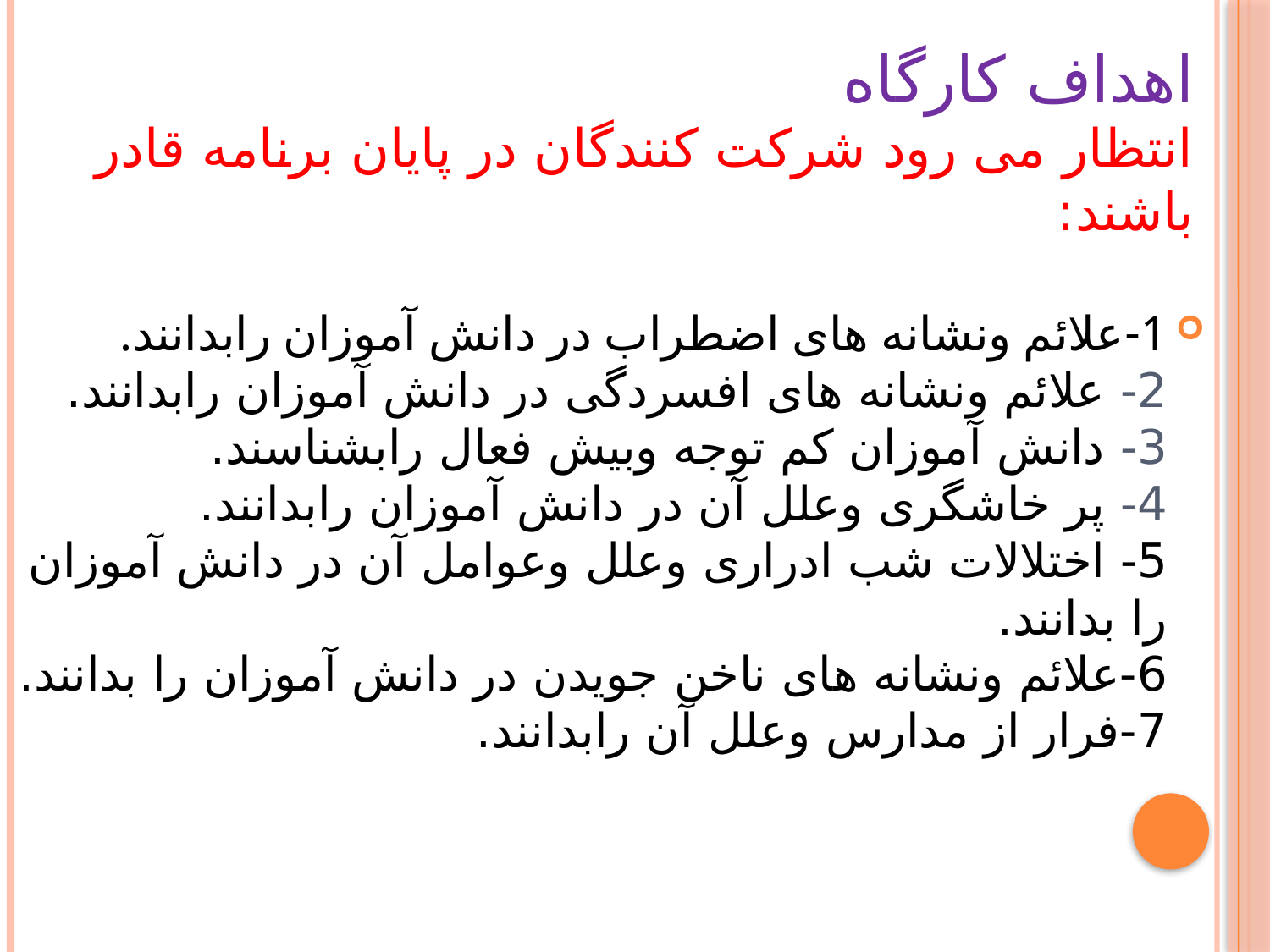

# اهداف کارگاه انتظار می رود شرکت کنندگان در پایان برنامه قادر باشند:
1-علائم ونشانه های اضطراب در دانش آموزان رابدانند.
2- علائم ونشانه های افسردگی در دانش آموزان رابدانند.
3- دانش آموزان کم توجه وبیش فعال رابشناسند.
4- پر خاشگری وعلل آن در دانش آموزان رابدانند.
5- اختلالات شب ادراری وعلل وعوامل آن در دانش آموزان را بدانند.
6-علائم ونشانه های ناخن جویدن در دانش آموزان را بدانند.
7-فرار از مدارس وعلل آن رابدانند.